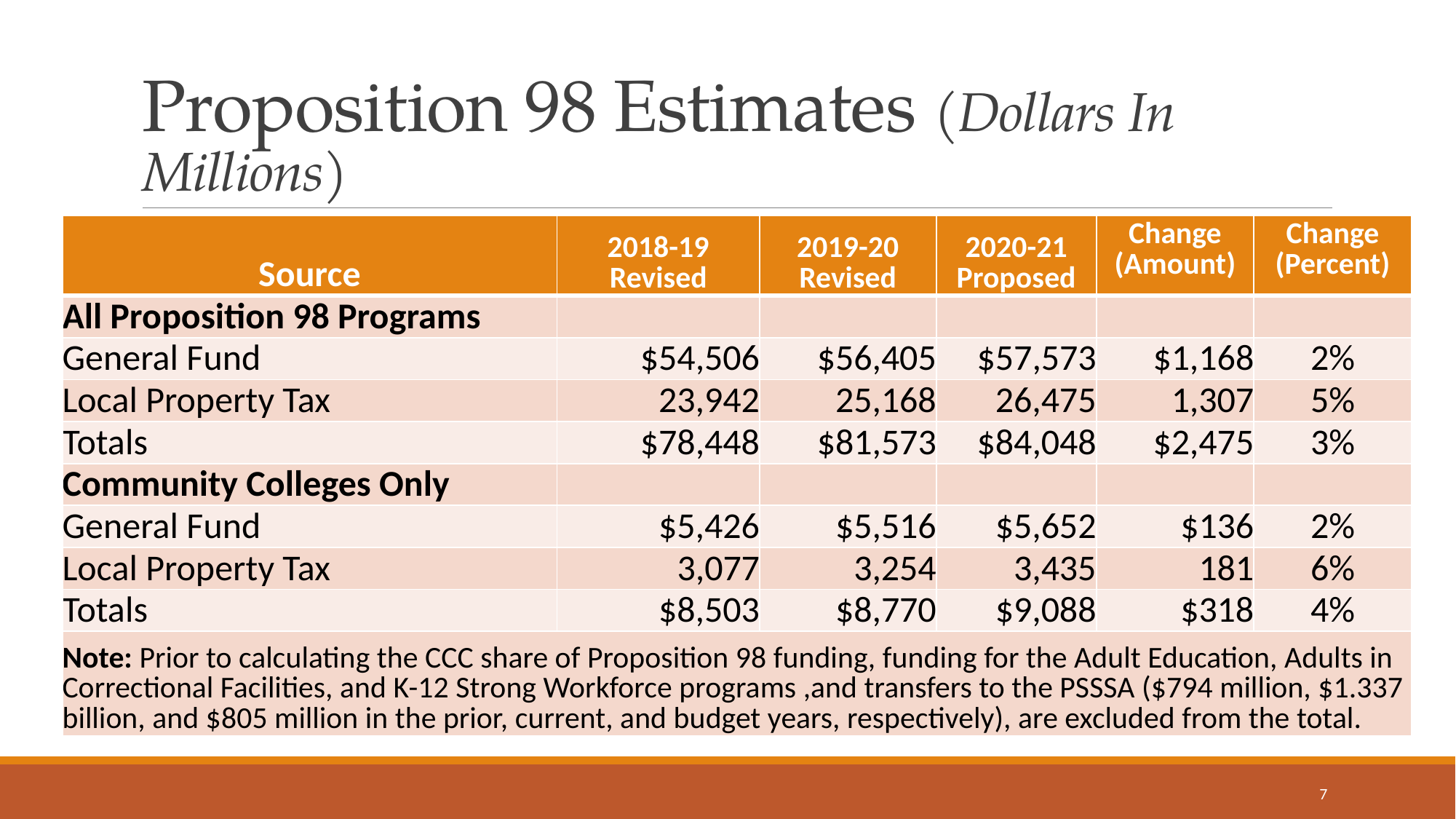

# Proposition 98 Estimates (Dollars In Millions)
| Source | 2018-19 Revised | 2019-20 Revised | 2020-21 Proposed | Change (Amount) | Change (Percent) |
| --- | --- | --- | --- | --- | --- |
| All Proposition 98 Programs |  |  |  |  |  |
| General Fund | $54,506 | $56,405 | $57,573 | $1,168 | 2% |
| Local Property Tax | 23,942 | 25,168 | 26,475 | 1,307 | 5% |
| Totals | $78,448 | $81,573 | $84,048 | $2,475 | 3% |
| Community Colleges Only |  |  |  |  |  |
| General Fund | $5,426 | $5,516 | $5,652 | $136 | 2% |
| Local Property Tax | 3,077 | 3,254 | 3,435 | 181 | 6% |
| Totals | $8,503 | $8,770 | $9,088 | $318 | 4% |
| Note: Prior to calculating the CCC share of Proposition 98 funding, funding for the Adult Education, Adults in Correctional Facilities, and K-12 Strong Workforce programs ,and transfers to the PSSSA ($794 million, $1.337 billion, and $805 million in the prior, current, and budget years, respectively), are excluded from the total. |  |  |  |  |  |
7